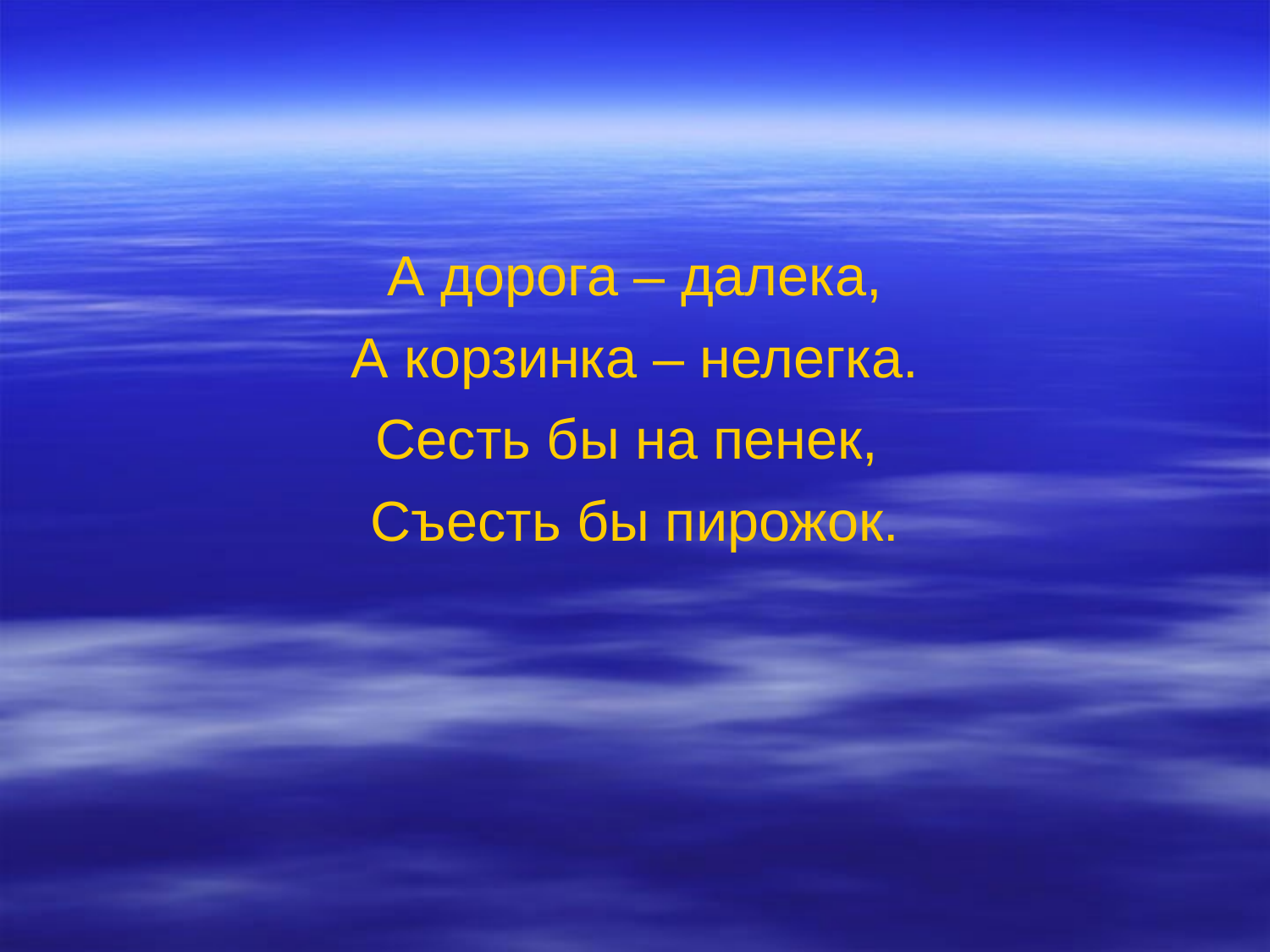

А дорога – далека,
А корзинка – нелегка.
Сесть бы на пенек,
Съесть бы пирожок.